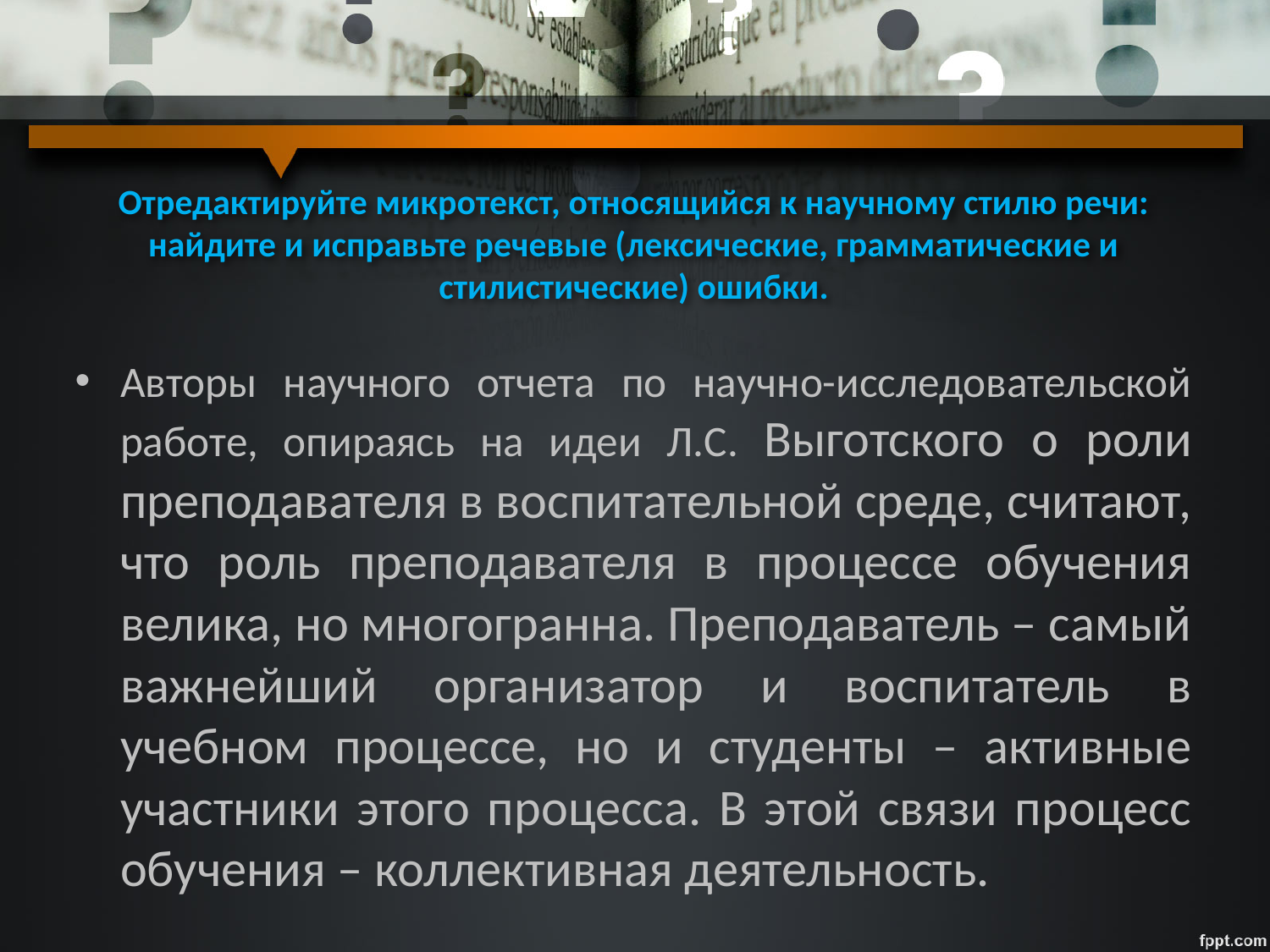

# Отредактируйте микротекст, относящийся к научному стилю речи: найдите и исправьте речевые (лексические, грамматические и стилистические) ошибки.

Авторы научного отчета по научно-исследовательской работе, опираясь на идеи Л.С. Выготского о роли преподавателя в воспитательной среде, считают, что роль преподавателя в процессе обучения велика, но многогранна. Преподаватель – самый важнейший организатор и воспитатель в учебном процессе, но и студенты – активные участники этого процесса. В этой связи процесс обучения – коллективная деятельность.